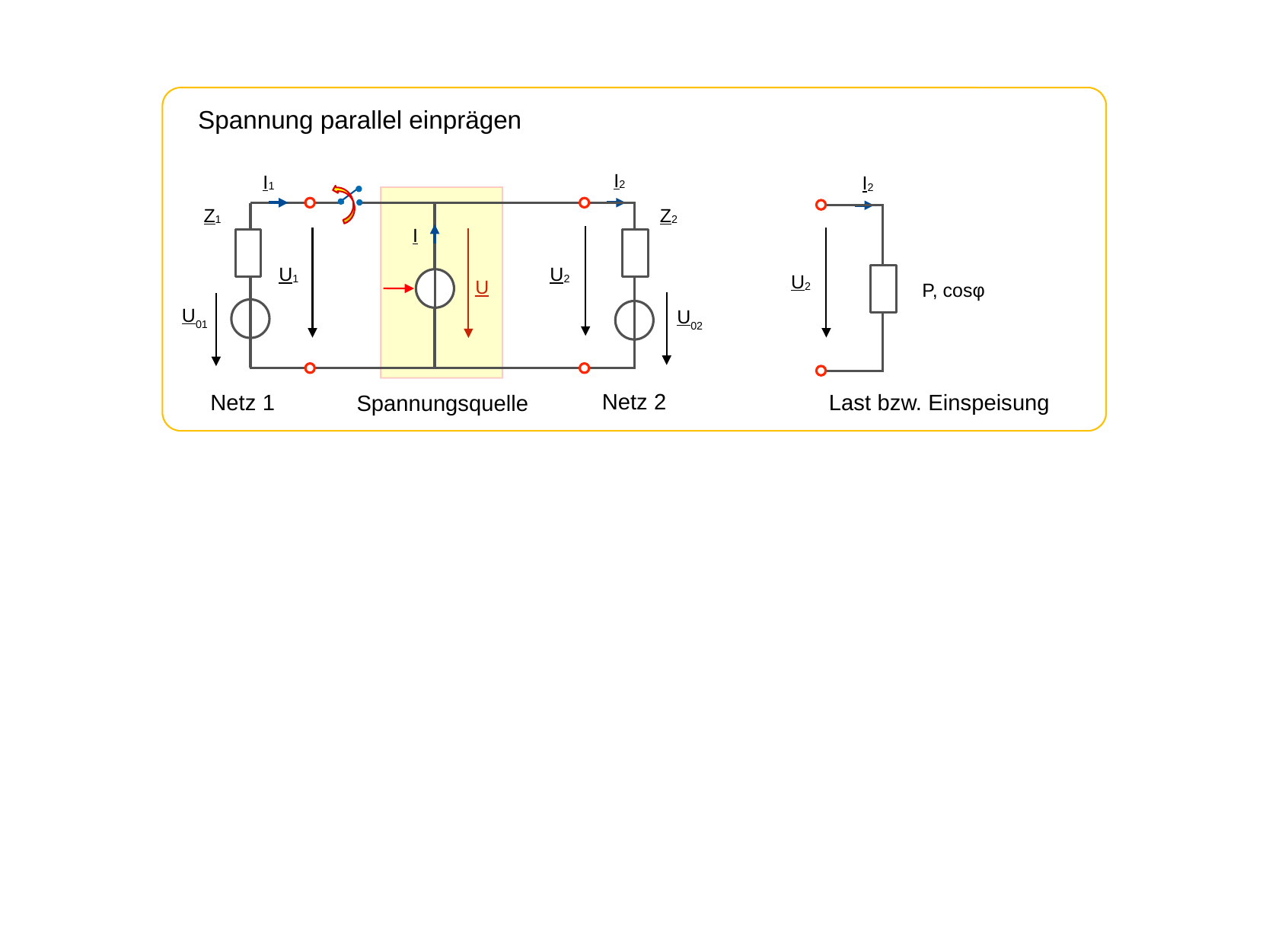

Spannung parallel einprägen
I2
I1
I2

Z1
Z2

I

U1
U2
U2

U
P, cosφ

U01
U02

Netz 2
Netz 1
Last bzw. Einspeisung
Spannungsquelle